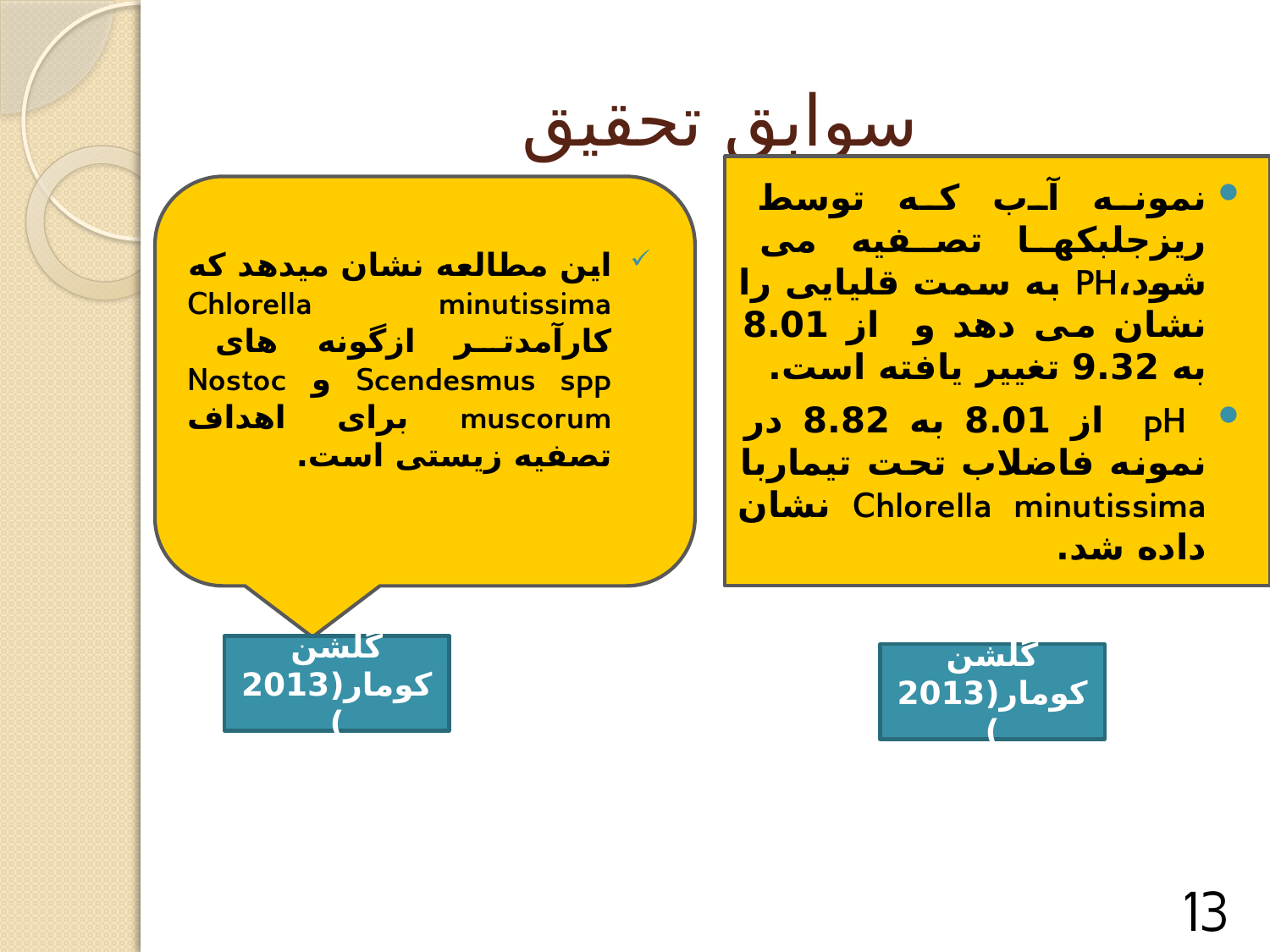

# سوابق تحقیق
نمونه آب که توسط ریزجلبکها تصفیه می شود،PH به سمت قلیایی را نشان می دهد و  از 8.01 به 9.32 تغییر یافته است.
 pH  از 8.01 به 8.82 در نمونه فاضلاب تحت تیماربا Chlorella minutissima نشان داده شد.
این مطالعه نشان میدهد که Chlorella minutissima کارآمدتر ازگونه های Scendesmus spp و Nostoc muscorum برای اهداف تصفیه زیستی است.

گلشن کومار(2013)
گلشن کومار(2013)
13